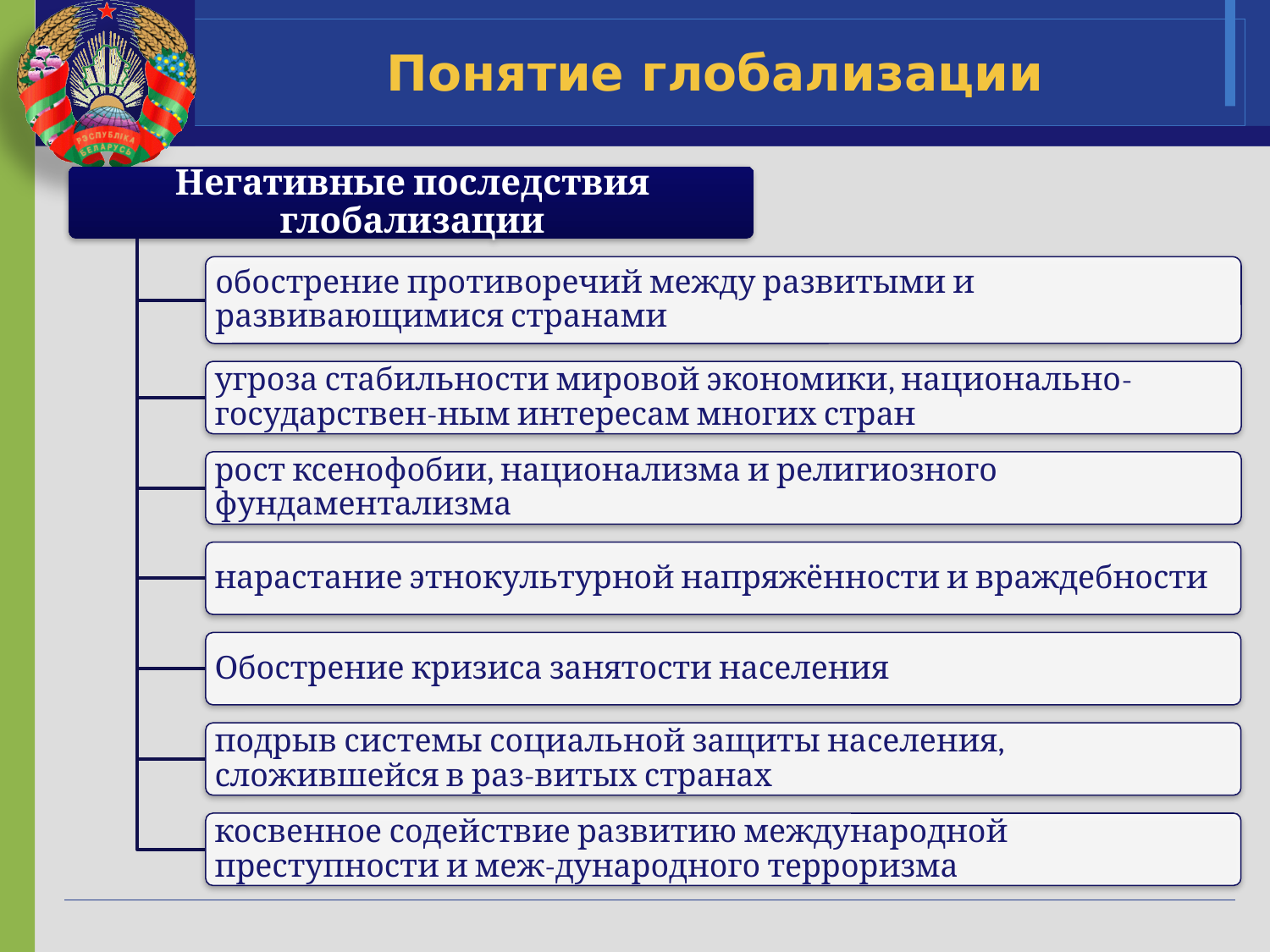

# Понятие глобализации
Негативные последствия глобализации
обострение противоречий между развитыми и развивающимися странами
угроза стабильности мировой экономики, национально-государствен-ным интересам многих стран
рост ксенофобии, национализма и религиозного фундаментализма
нарастание этнокультурной напряжённости и враждебности
Обострение кризиса занятости населения
подрыв системы социальной защиты населения, сложившейся в раз-витых странах
косвенное содействие развитию международной преступности и меж-дународного терроризма